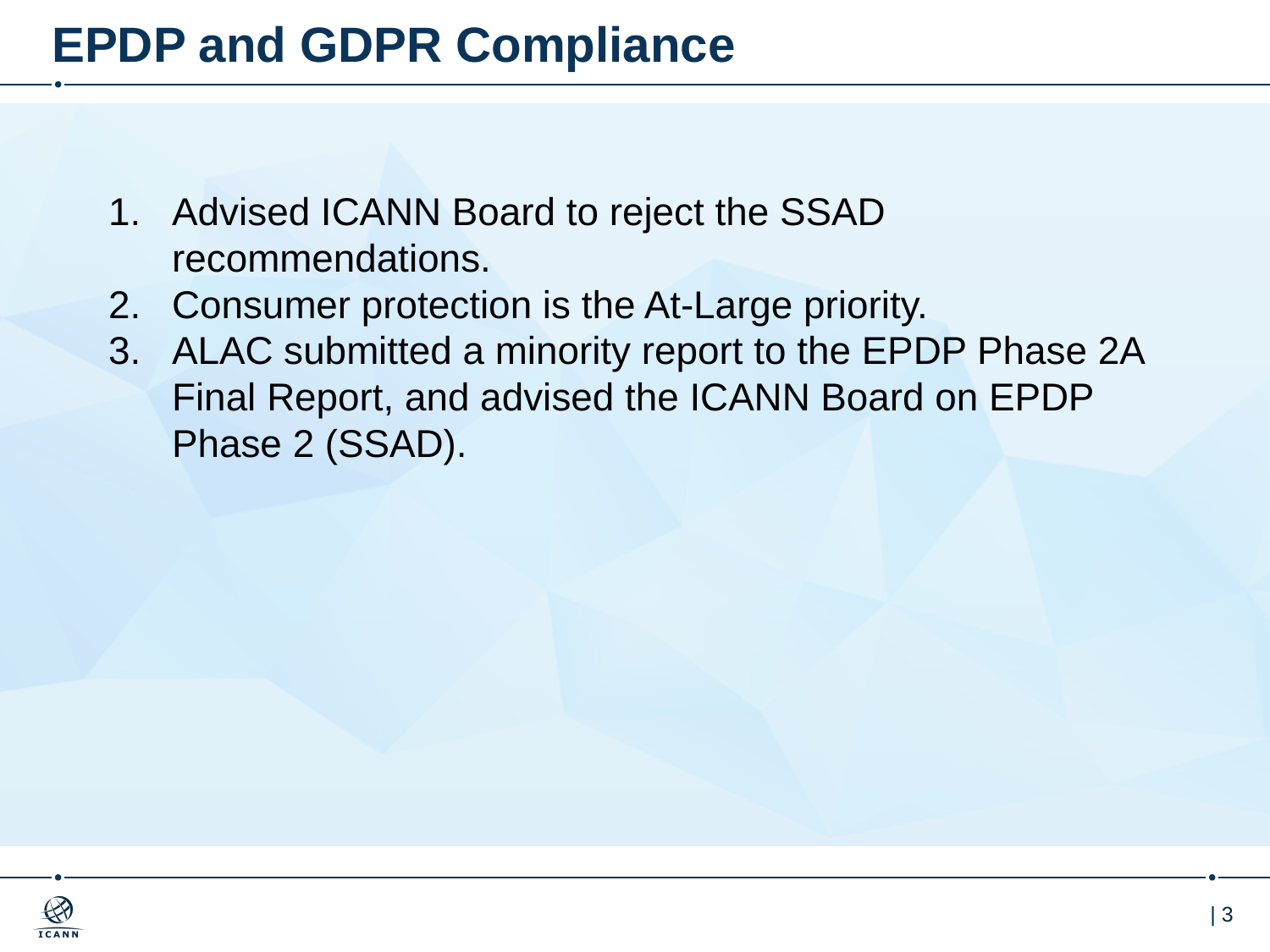

# EPDP and GDPR Compliance
Advised ICANN Board to reject the SSAD recommendations.
Consumer protection is the At-Large priority.
ALAC submitted a minority report to the EPDP Phase 2A Final Report, and advised the ICANN Board on EPDP Phase 2 (SSAD).